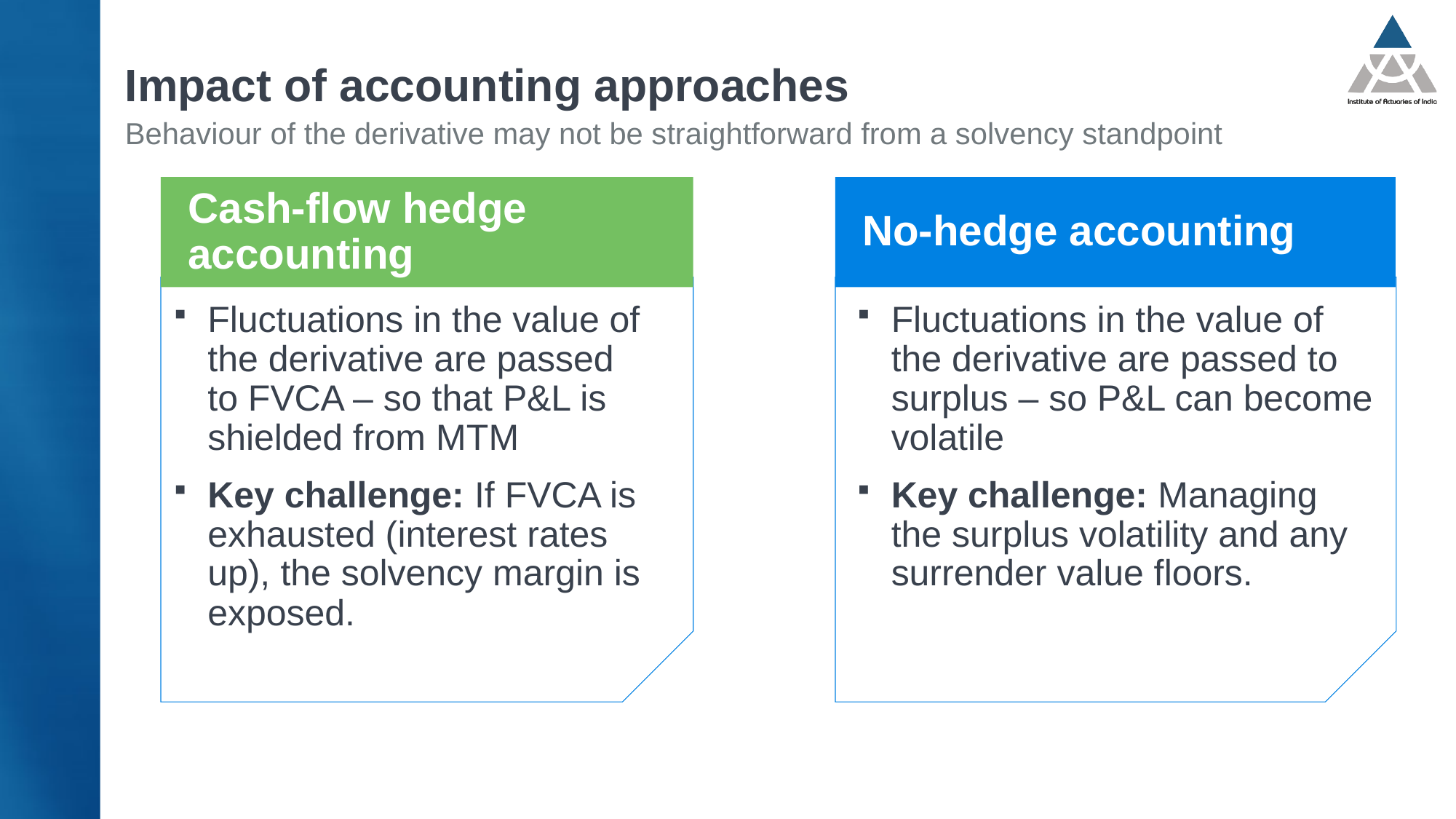

# Impact of accounting approaches
Behaviour of the derivative may not be straightforward from a solvency standpoint
Cash-flow hedge accounting
No-hedge accounting

Fluctuations in the value of the derivative are passed to FVCA – so that P&L is shielded from MTM
Key challenge: If FVCA is exhausted (interest rates up), the solvency margin is exposed.
Fluctuations in the value of the derivative are passed to surplus – so P&L can become volatile
Key challenge: Managing the surplus volatility and any surrender value floors.